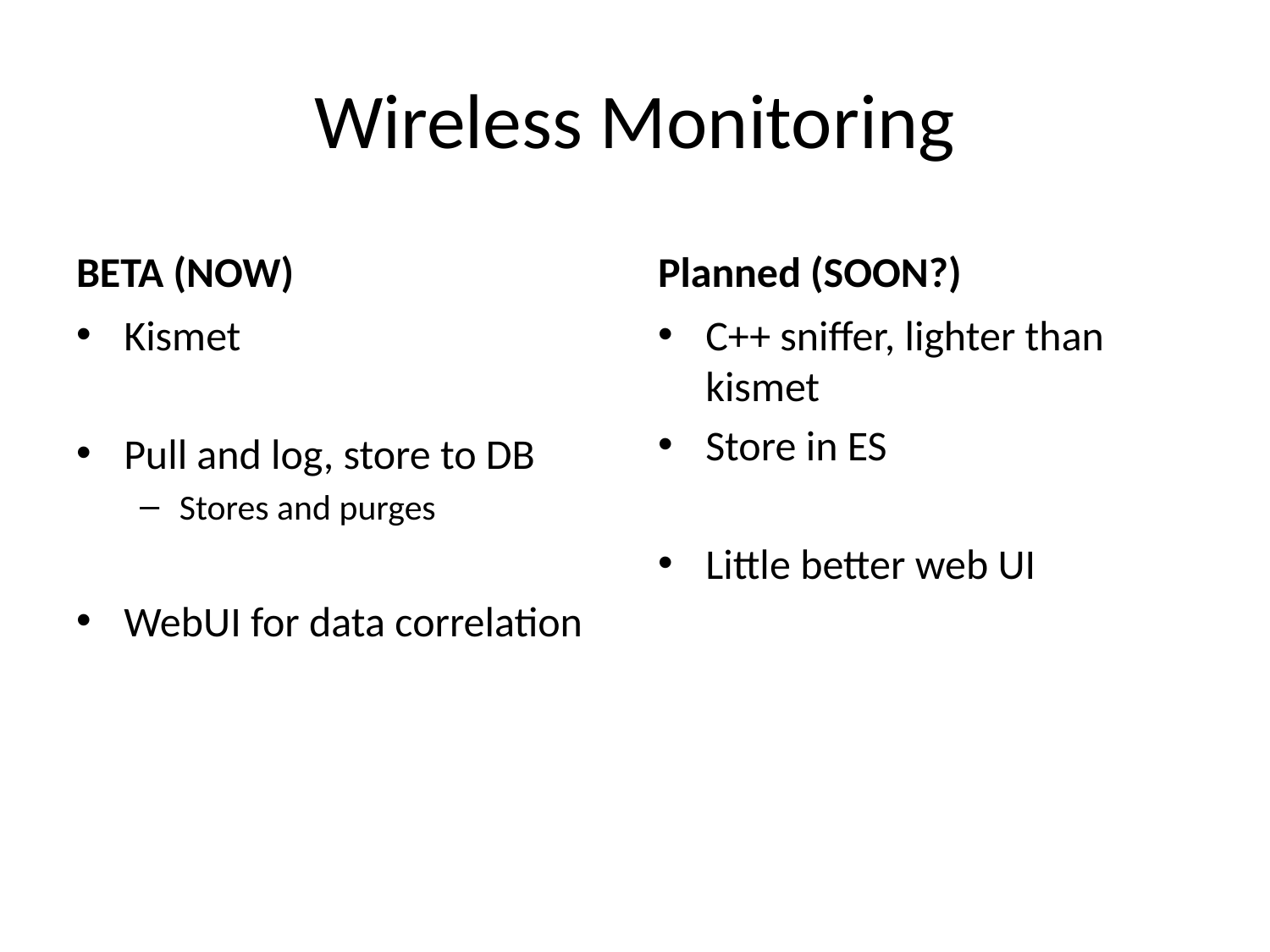

# Wireless Monitoring
BETA (NOW)
Planned (SOON?)
Kismet

Pull and log, store to DB
Stores and purges

WebUI for data correlation
C++ sniffer, lighter than kismet
Store in ES

Little better web UI